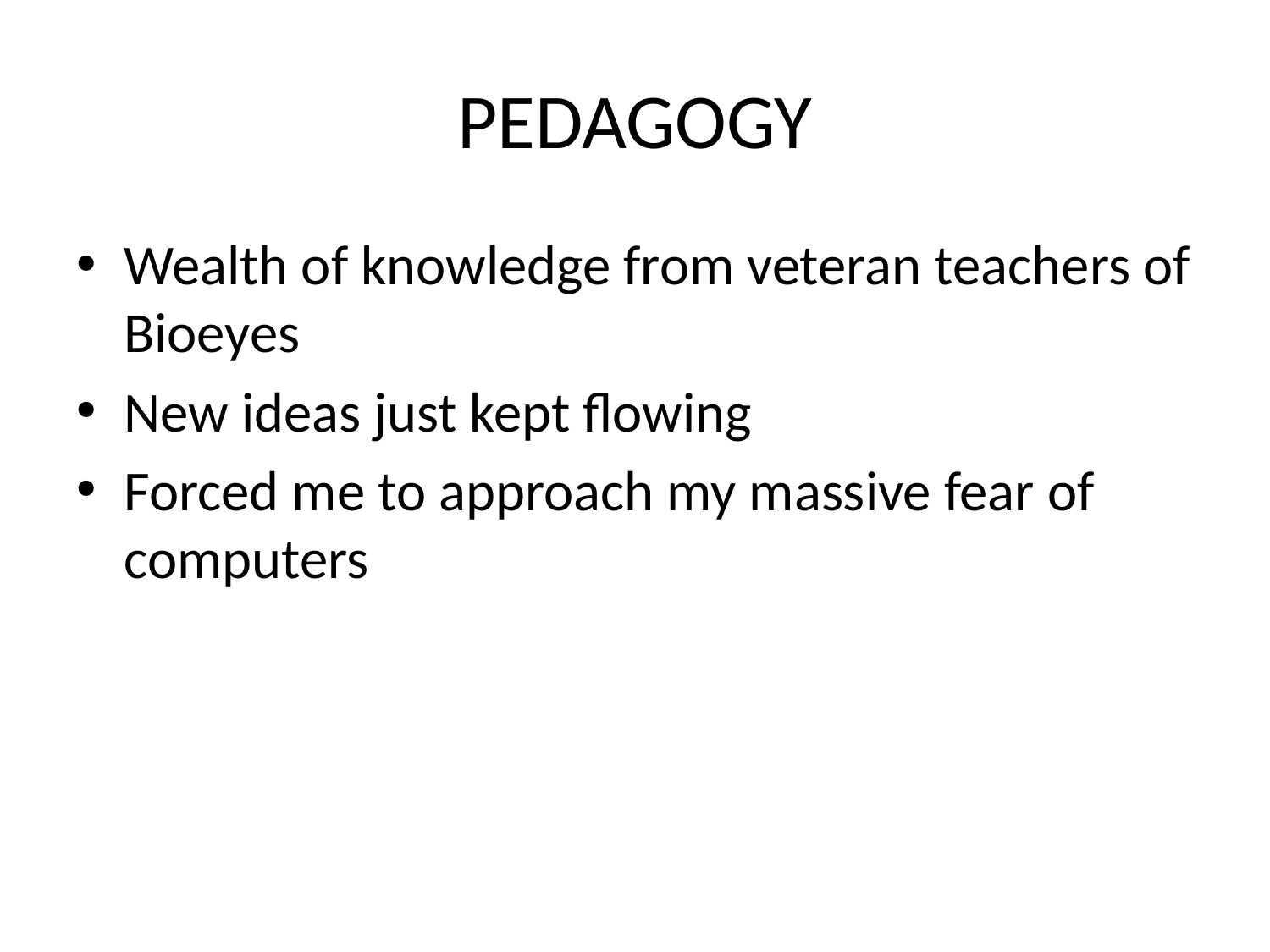

# PEDAGOGY
Wealth of knowledge from veteran teachers of Bioeyes
New ideas just kept flowing
Forced me to approach my massive fear of computers